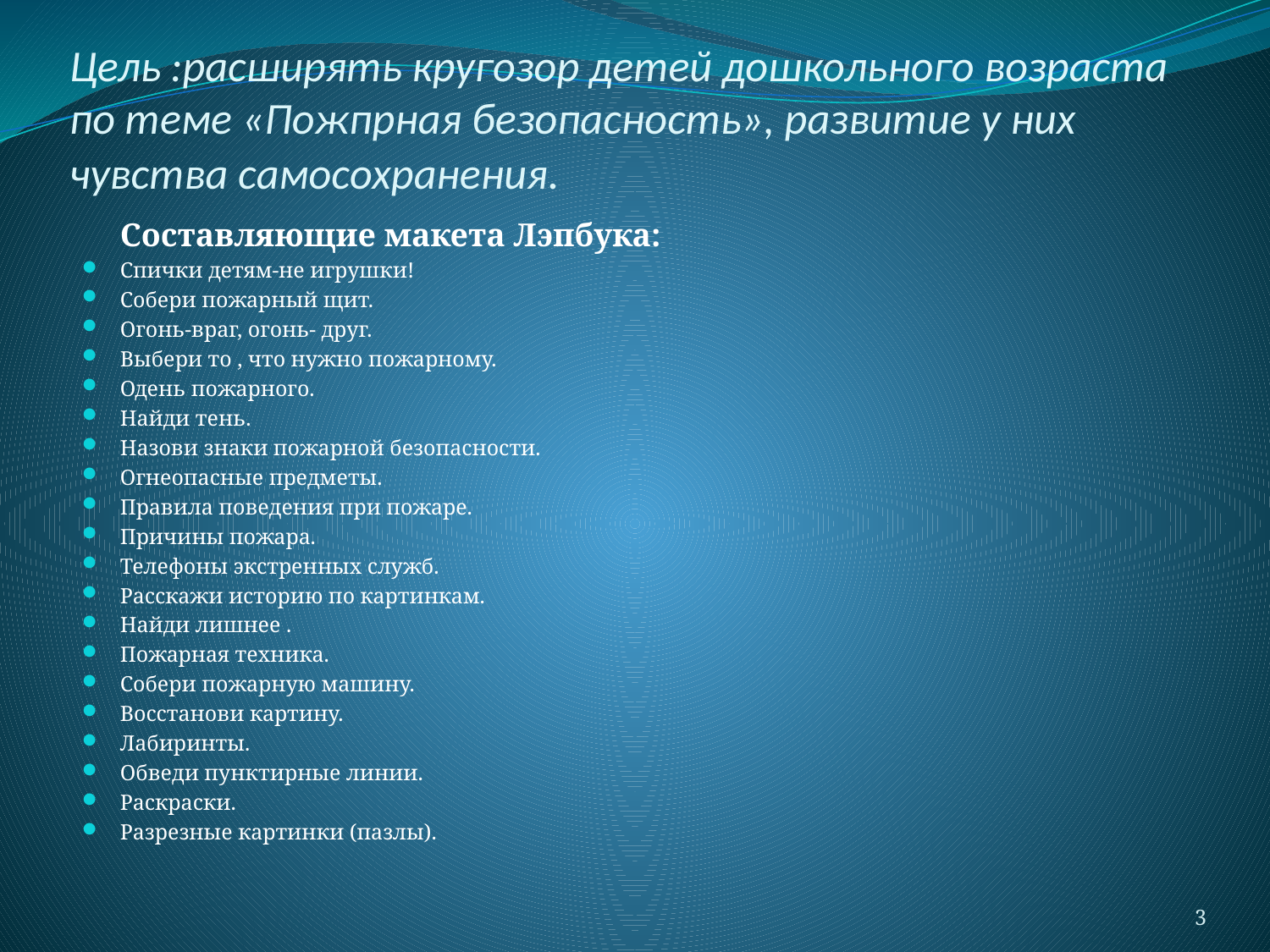

# Цель :расширять кругозор детей дошкольного возраста по теме «Пожпрная безопасность», развитие у них чувства самосохранения.

Составляющие макета Лэпбука:
Спички детям-не игрушки!
Собери пожарный щит.
Огонь-враг, огонь- друг.
Выбери то , что нужно пожарному.
Одень пожарного.
Найди тень.
Назови знаки пожарной безопасности.
Огнеопасные предметы.
Правила поведения при пожаре.
Причины пожара.
Телефоны экстренных служб.
Расскажи историю по картинкам.
Найди лишнее .
Пожарная техника.
Собери пожарную машину.
Восстанови картину.
Лабиринты.
Обведи пунктирные линии.
Раскраски.
Разрезные картинки (пазлы).

3